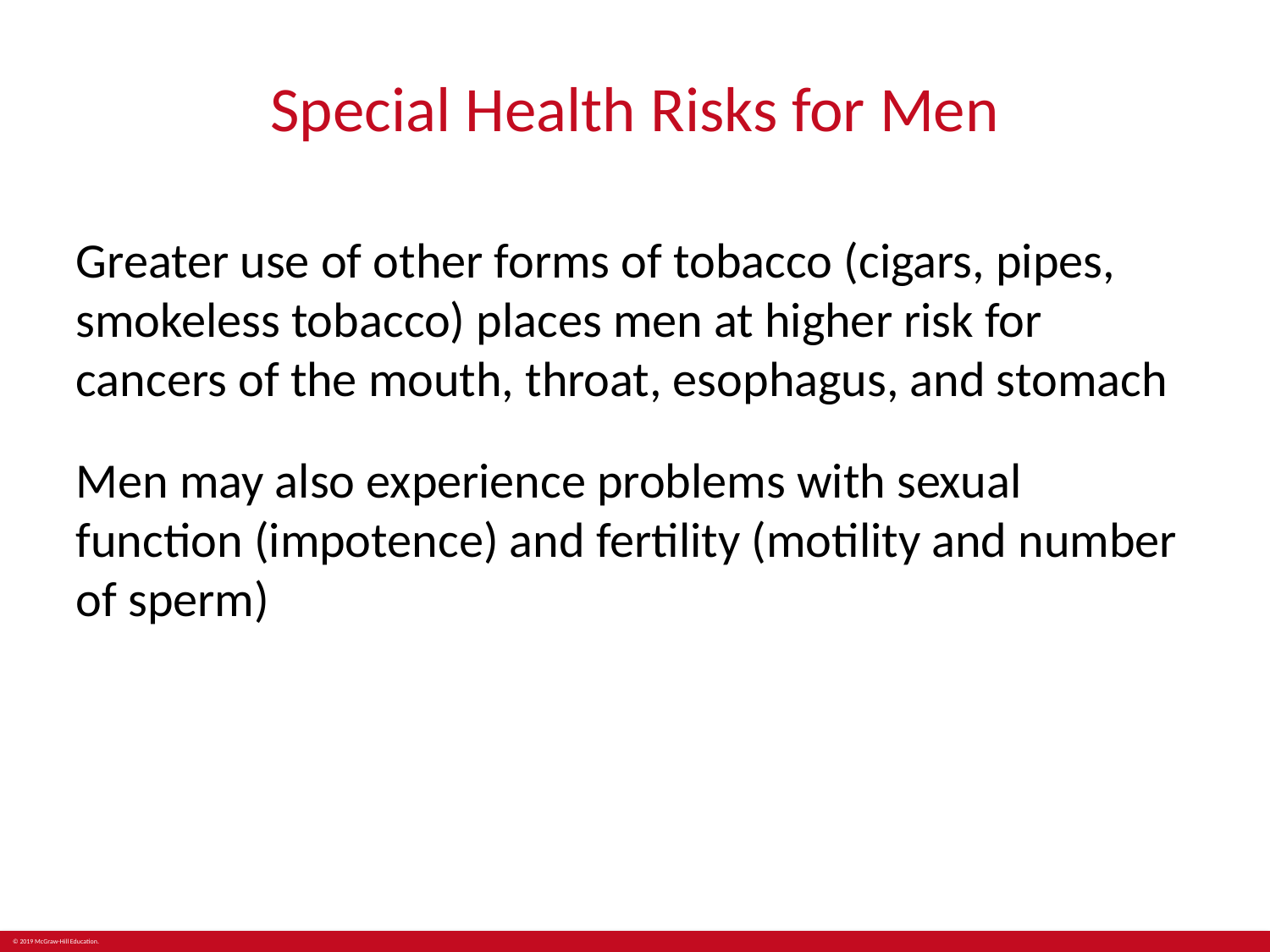

# Special Health Risks for Men
Greater use of other forms of tobacco (cigars, pipes, smokeless tobacco) places men at higher risk for cancers of the mouth, throat, esophagus, and stomach
Men may also experience problems with sexual function (impotence) and fertility (motility and number of sperm)